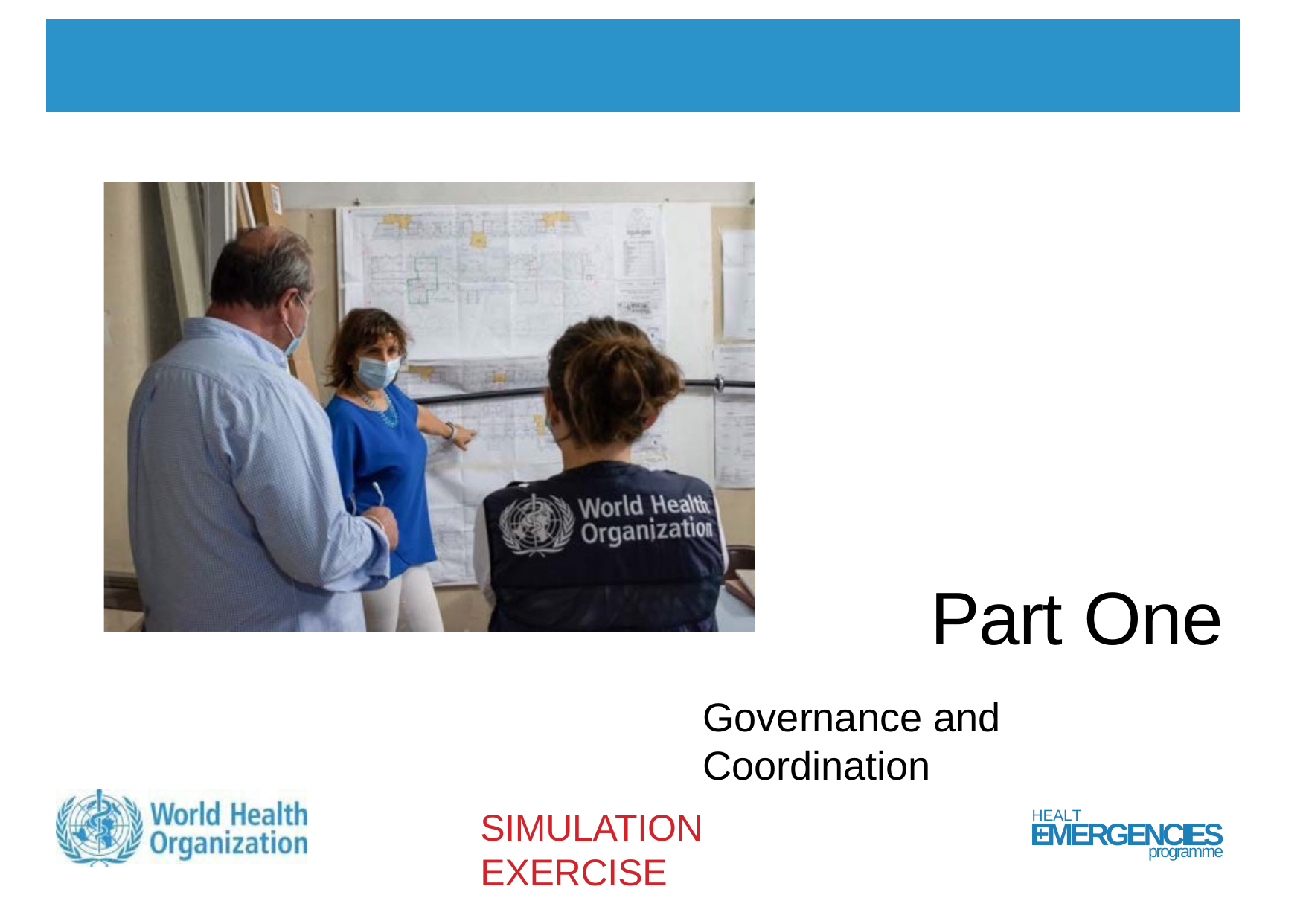

Part One
Governance and Coordination
SIMULATION EXERCISE
HEALTH
EMERGENCIES
programme